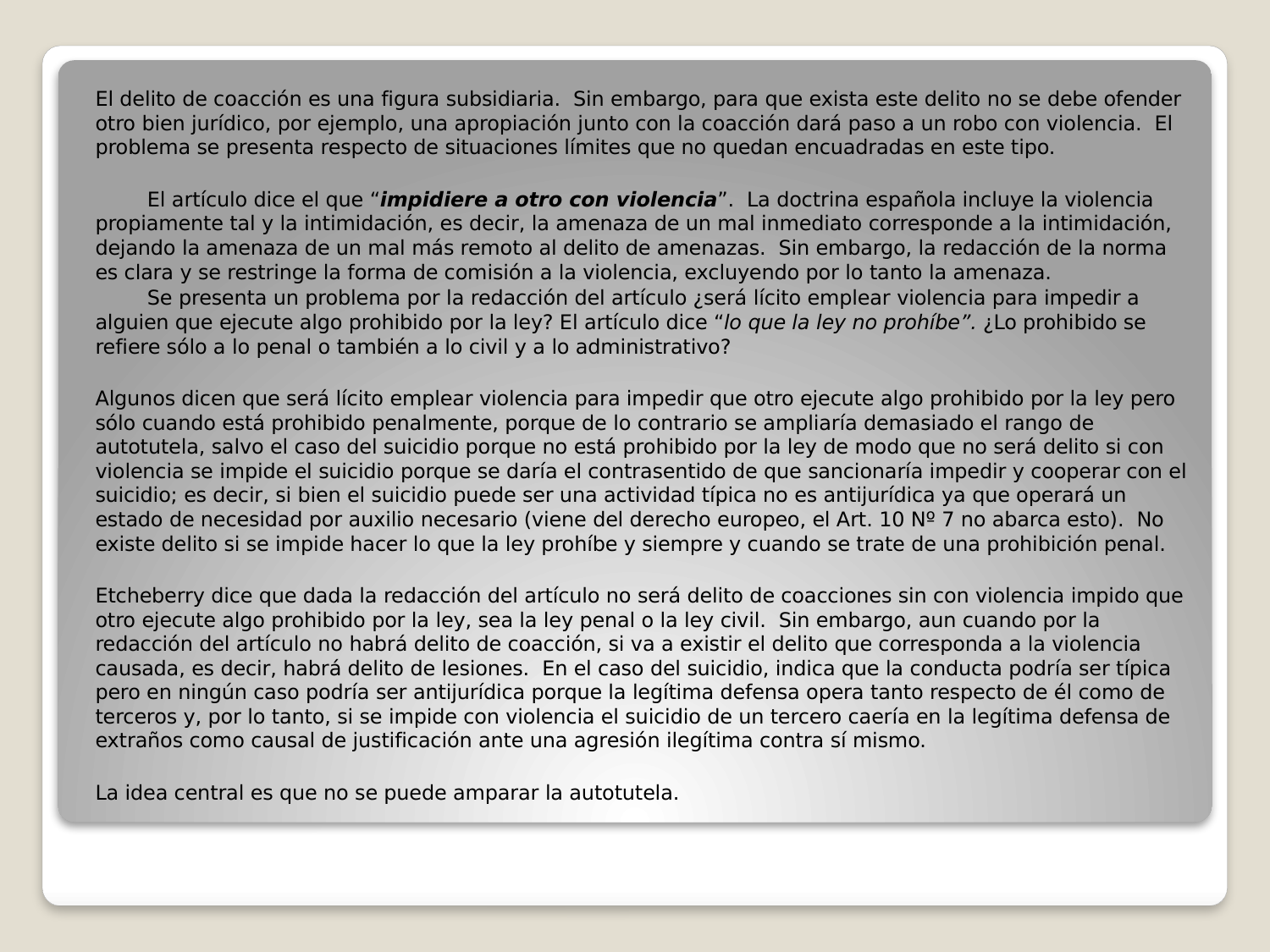

El delito de coacción es una figura subsidiaria.  Sin embargo, para que exista este delito no se debe ofender otro bien jurídico, por ejemplo, una apropiación junto con la coacción dará paso a un robo con violencia.  El problema se presenta respecto de situaciones límites que no quedan encuadradas en este tipo.

	El artículo dice el que “impidiere a otro con violencia”.  La doctrina española incluye la violencia propiamente tal y la intimidación, es decir, la amenaza de un mal inmediato corresponde a la intimidación, dejando la amenaza de un mal más remoto al delito de amenazas.  Sin embargo, la redacción de la norma es clara y se restringe la forma de comisión a la violencia, excluyendo por lo tanto la amenaza.
 	Se presenta un problema por la redacción del artículo ¿será lícito emplear violencia para impedir a alguien que ejecute algo prohibido por la ley? El artículo dice “lo que la ley no prohíbe”. ¿Lo prohibido se refiere sólo a lo penal o también a lo civil y a lo administrativo?

Algunos dicen que será lícito emplear violencia para impedir que otro ejecute algo prohibido por la ley pero sólo cuando está prohibido penalmente, porque de lo contrario se ampliaría demasiado el rango de autotutela, salvo el caso del suicidio porque no está prohibido por la ley de modo que no será delito si con violencia se impide el suicidio porque se daría el contrasentido de que sancionaría impedir y cooperar con el suicidio; es decir, si bien el suicidio puede ser una actividad típica no es antijurídica ya que operará un estado de necesidad por auxilio necesario (viene del derecho europeo, el Art. 10 Nº 7 no abarca esto).  No existe delito si se impide hacer lo que la ley prohíbe y siempre y cuando se trate de una prohibición penal.

Etcheberry dice que dada la redacción del artículo no será delito de coacciones sin con violencia impido que otro ejecute algo prohibido por la ley, sea la ley penal o la ley civil.  Sin embargo, aun cuando por la redacción del artículo no habrá delito de coacción, si va a existir el delito que corresponda a la violencia causada, es decir, habrá delito de lesiones.  En el caso del suicidio, indica que la conducta podría ser típica pero en ningún caso podría ser antijurídica porque la legítima defensa opera tanto respecto de él como de terceros y, por lo tanto, si se impide con violencia el suicidio de un tercero caería en la legítima defensa de extraños como causal de justificación ante una agresión ilegítima contra sí mismo.

La idea central es que no se puede amparar la autotutela.

#